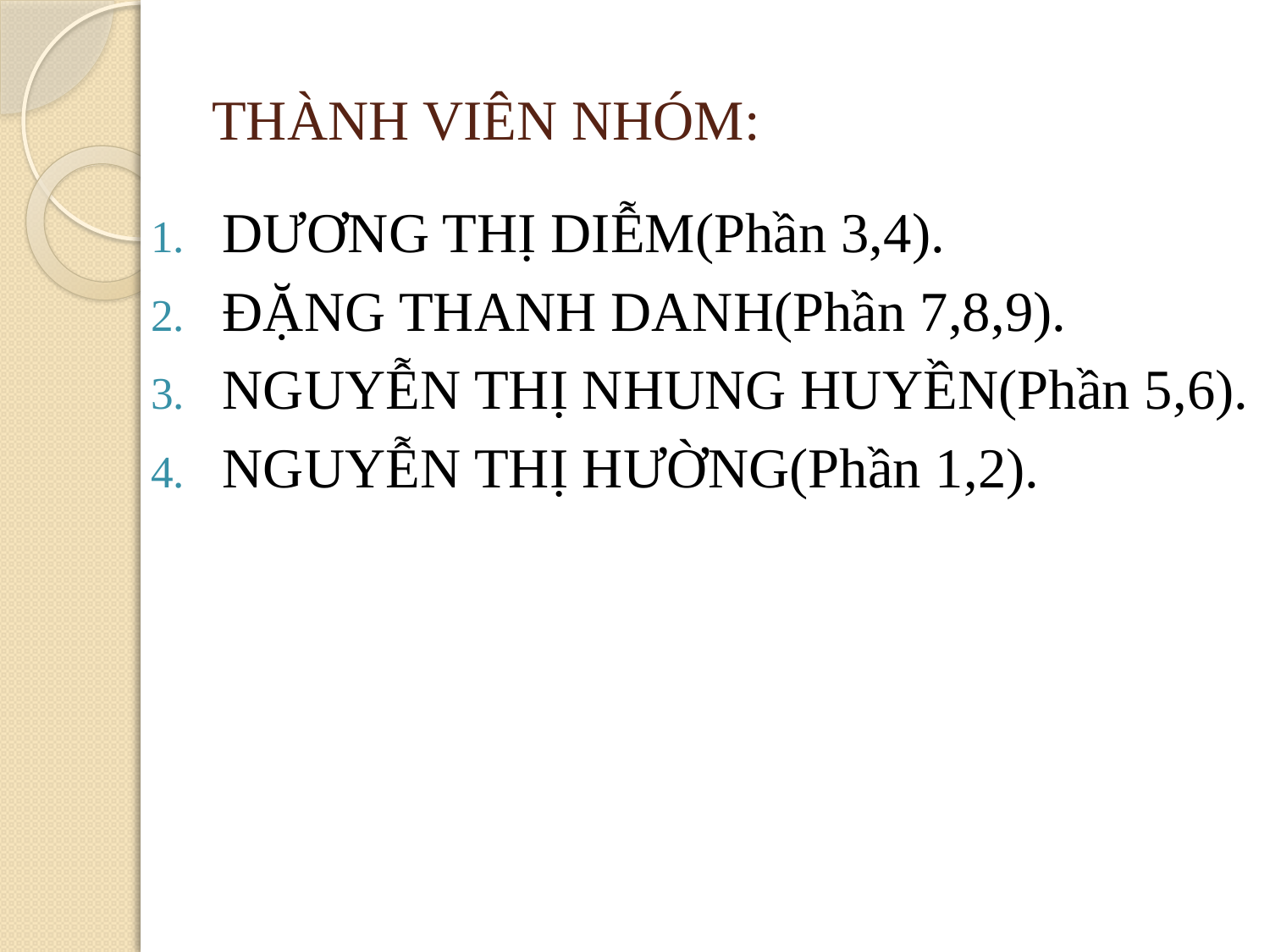

# THÀNH VIÊN NHÓM:
DƯƠNG THỊ DIỄM(Phần 3,4).
ĐẶNG THANH DANH(Phần 7,8,9).
NGUYỄN THỊ NHUNG HUYỀN(Phần 5,6).
NGUYỄN THỊ HƯỜNG(Phần 1,2).